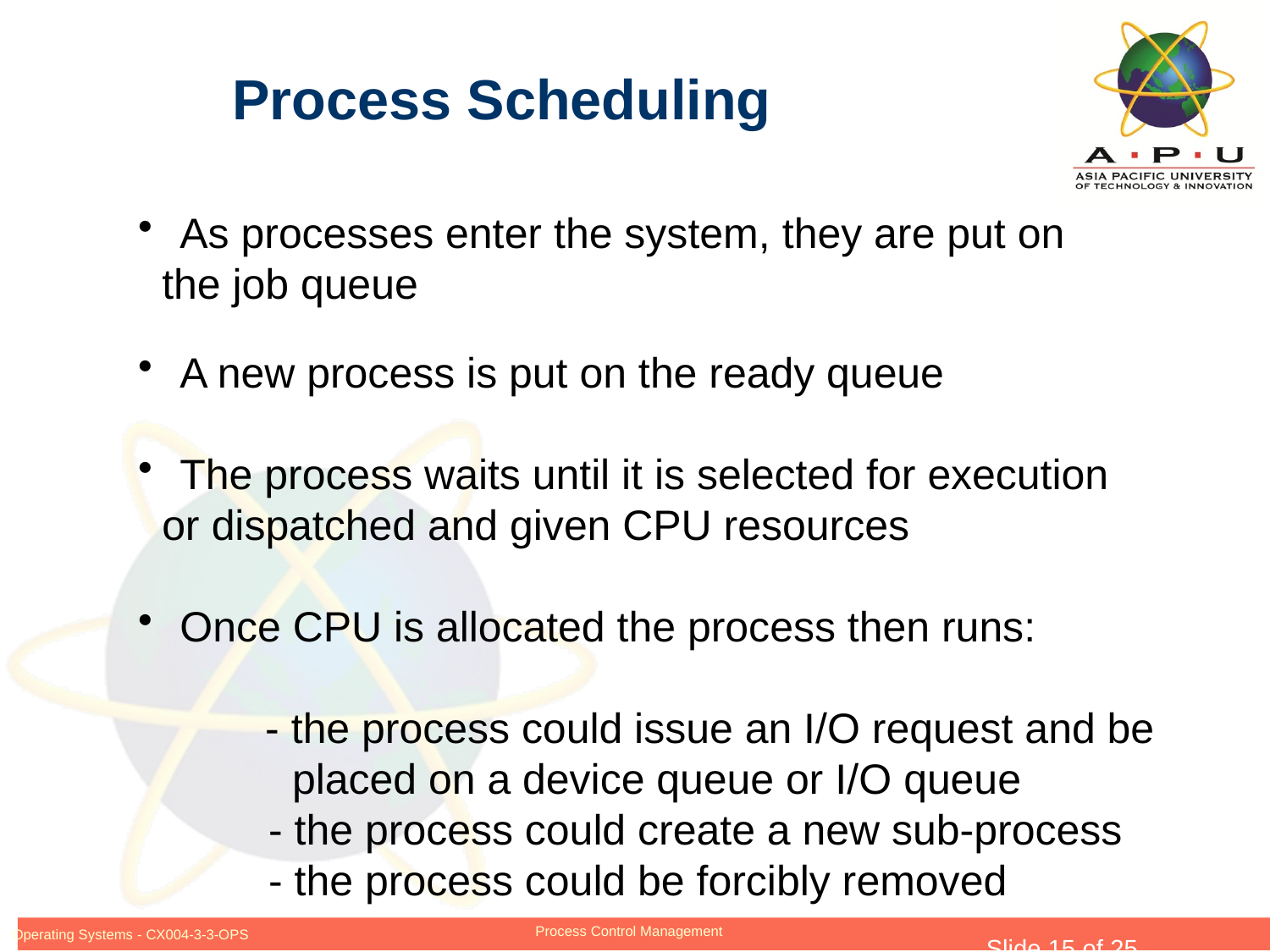

Process Scheduling

 As processes enter the system, they are put on
  the job queue

 A new process is put on the ready queue

 The process waits until it is selected for execution
  or dispatched and given CPU resources

 Once CPU is allocated the process then runs:

	- the process could issue an I/O request and be
             placed on a device queue or I/O queue
           - the process could create a new sub-process
           - the process could be forcibly removed

Slide 15 of 25